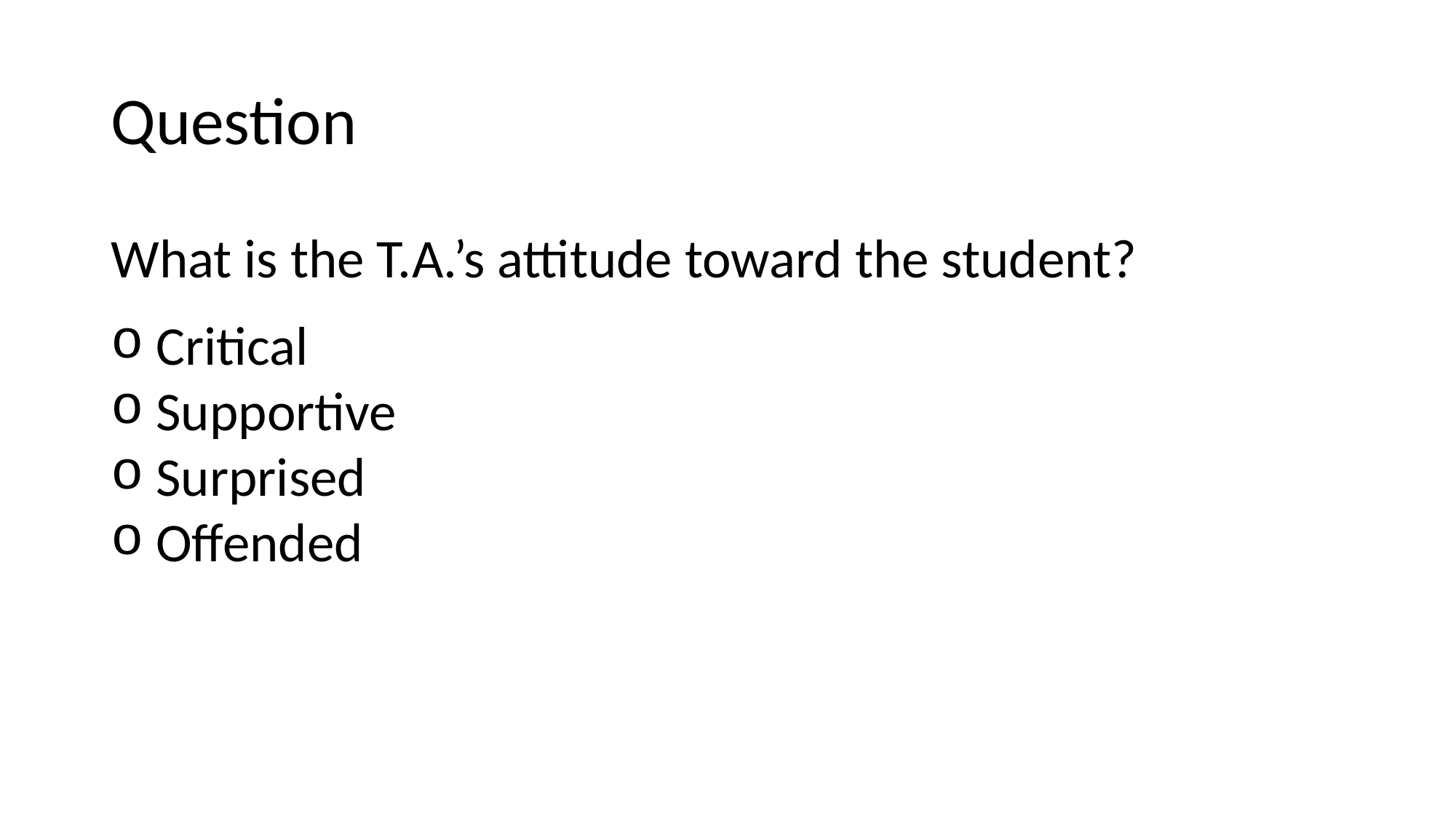

# Question
What is the T.A.’s attitude toward the student?

 Critical
 Supportive
 Surprised
 Offended